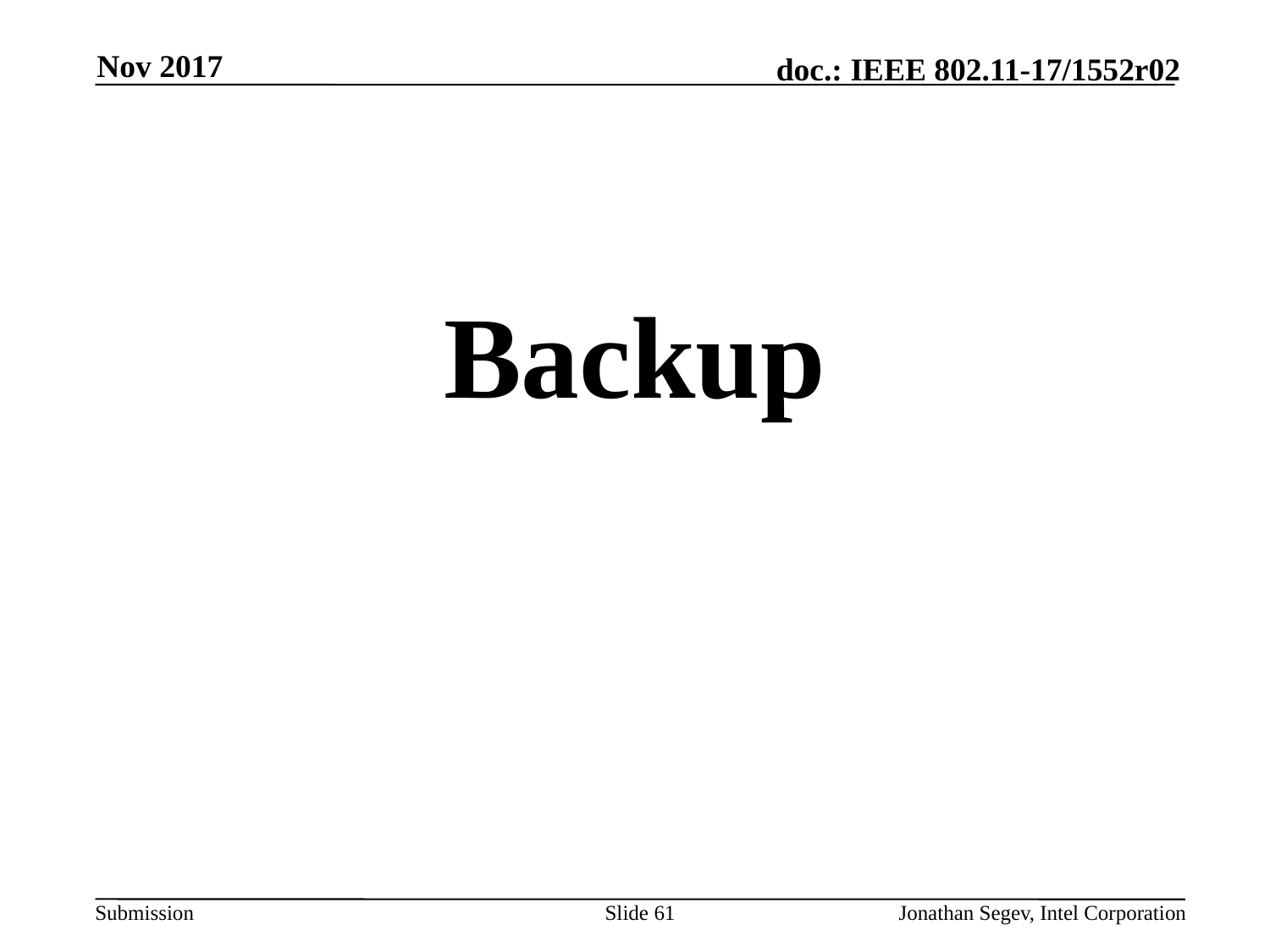

Nov 2017
#
Backup
Slide 61
Jonathan Segev, Intel Corporation